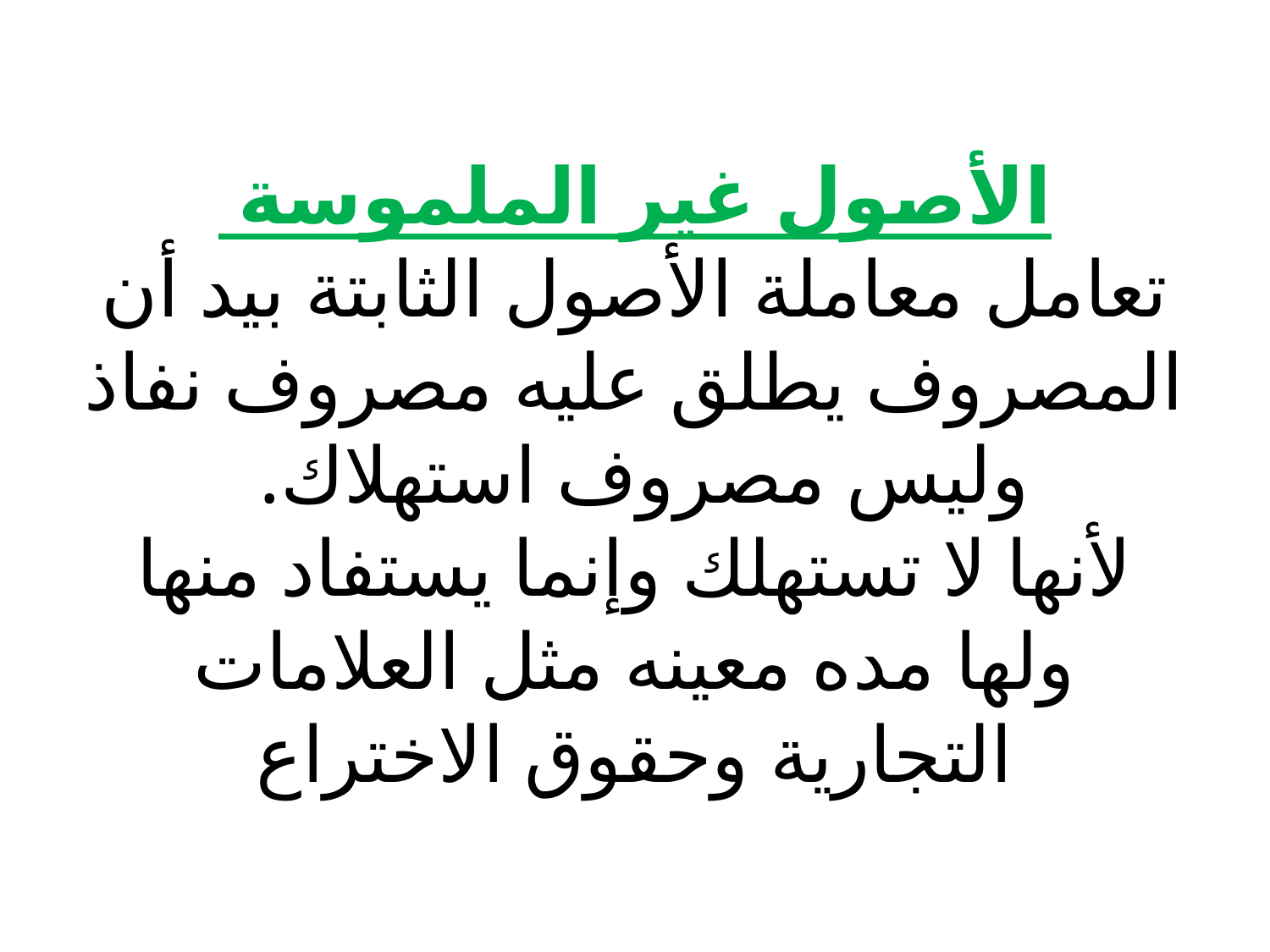

# الأصول غير الملموسة تعامل معاملة الأصول الثابتة بيد أن المصروف يطلق عليه مصروف نفاذ وليس مصروف استهلاك. لأنها لا تستهلك وإنما يستفاد منها ولها مده معينه مثل العلامات التجارية وحقوق الاختراع